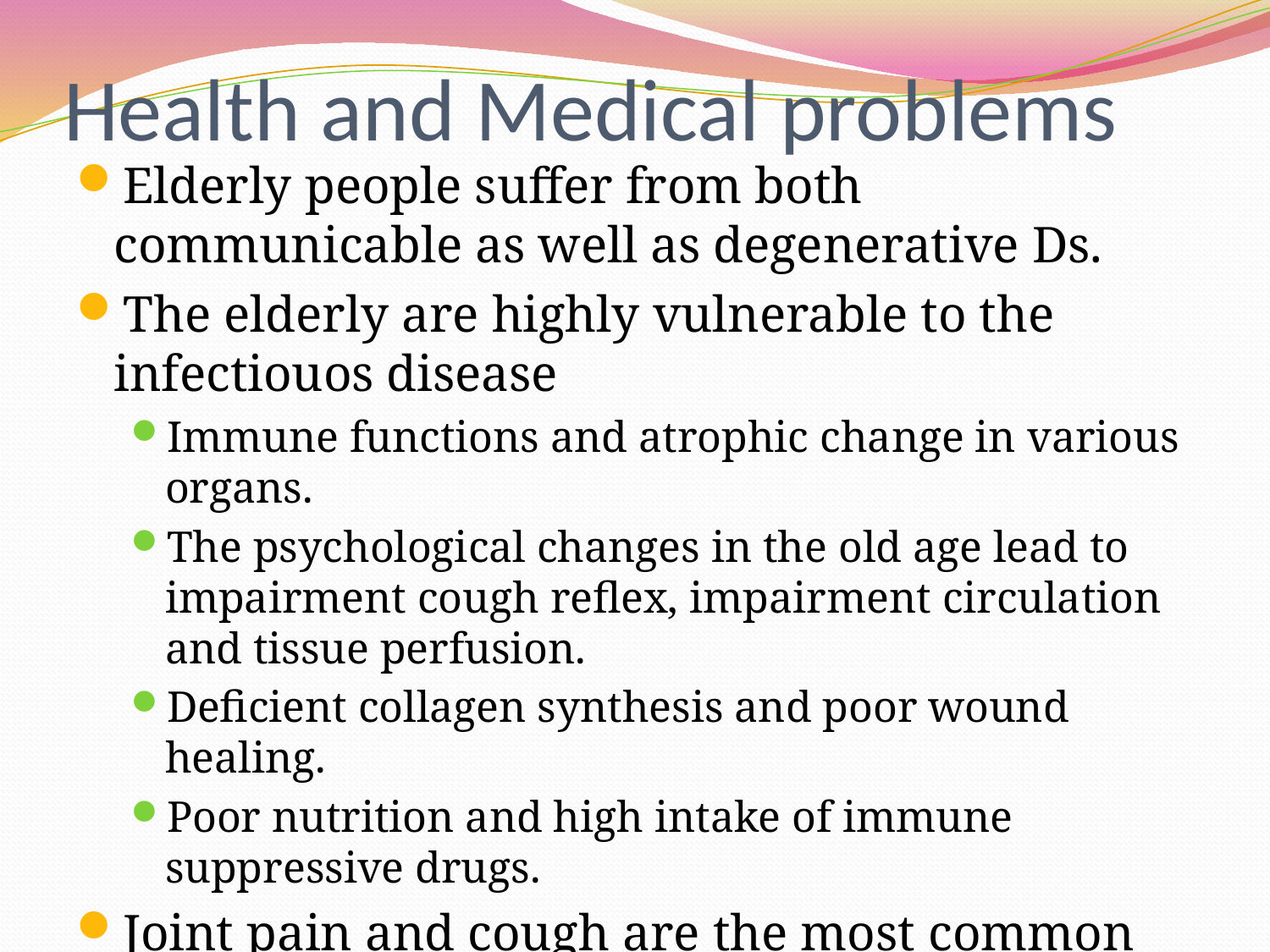

# Health and Medical problems
Elderly people suffer from both communicable as well as degenerative Ds.
The elderly are highly vulnerable to the infectiouos disease
Immune functions and atrophic change in various organs.
The psychological changes in the old age lead to impairment cough reflex, impairment circulation and tissue perfusion.
Deficient collagen synthesis and poor wound healing.
Poor nutrition and high intake of immune suppressive drugs.
Joint pain and cough are the most common health problem among elderly.